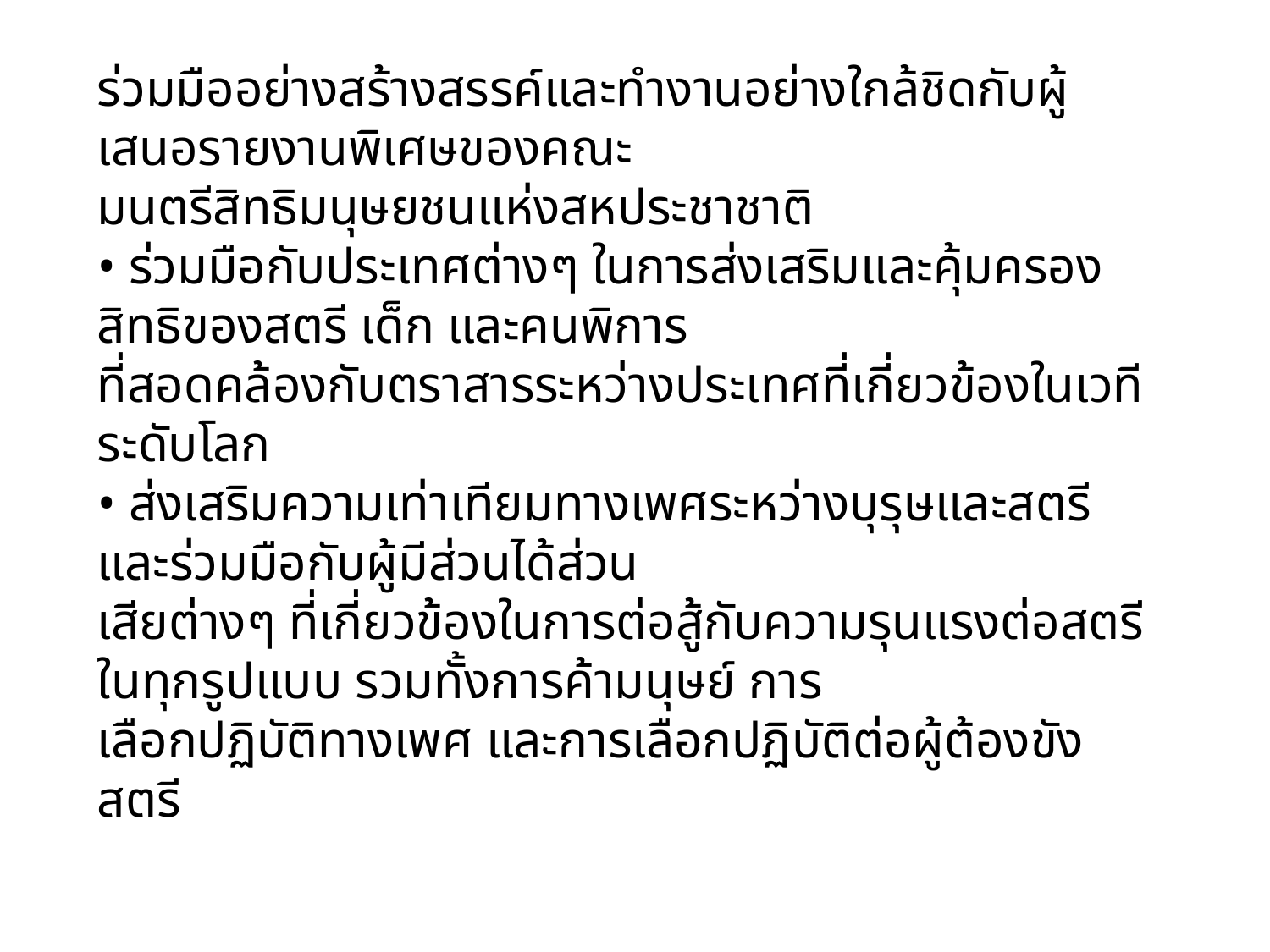

ร่วมมืออย่างสร้างสรรค์และทำงานอย่างใกล้ชิดกับผู้เสนอรายงานพิเศษของคณะ
มนตรีสิทธิมนุษยชนแห่งสหประชาชาติ
• ร่วมมือกับประเทศต่างๆ ในการส่งเสริมและคุ้มครองสิทธิของสตรี เด็ก และคนพิการ
ที่สอดคล้องกับตราสารระหว่างประเทศที่เกี่ยวข้องในเวทีระดับโลก
• ส่งเสริมความเท่าเทียมทางเพศระหว่างบุรุษและสตรี และร่วมมือกับผู้มีส่วนได้ส่วน
เสียต่างๆ ที่เกี่ยวข้องในการต่อสู้กับความรุนแรงต่อสตรีในทุกรูปแบบ รวมทั้งการค้ามนุษย์ การ
เลือกปฏิบัติทางเพศ และการเลือกปฏิบัติต่อผู้ต้องขังสตรี